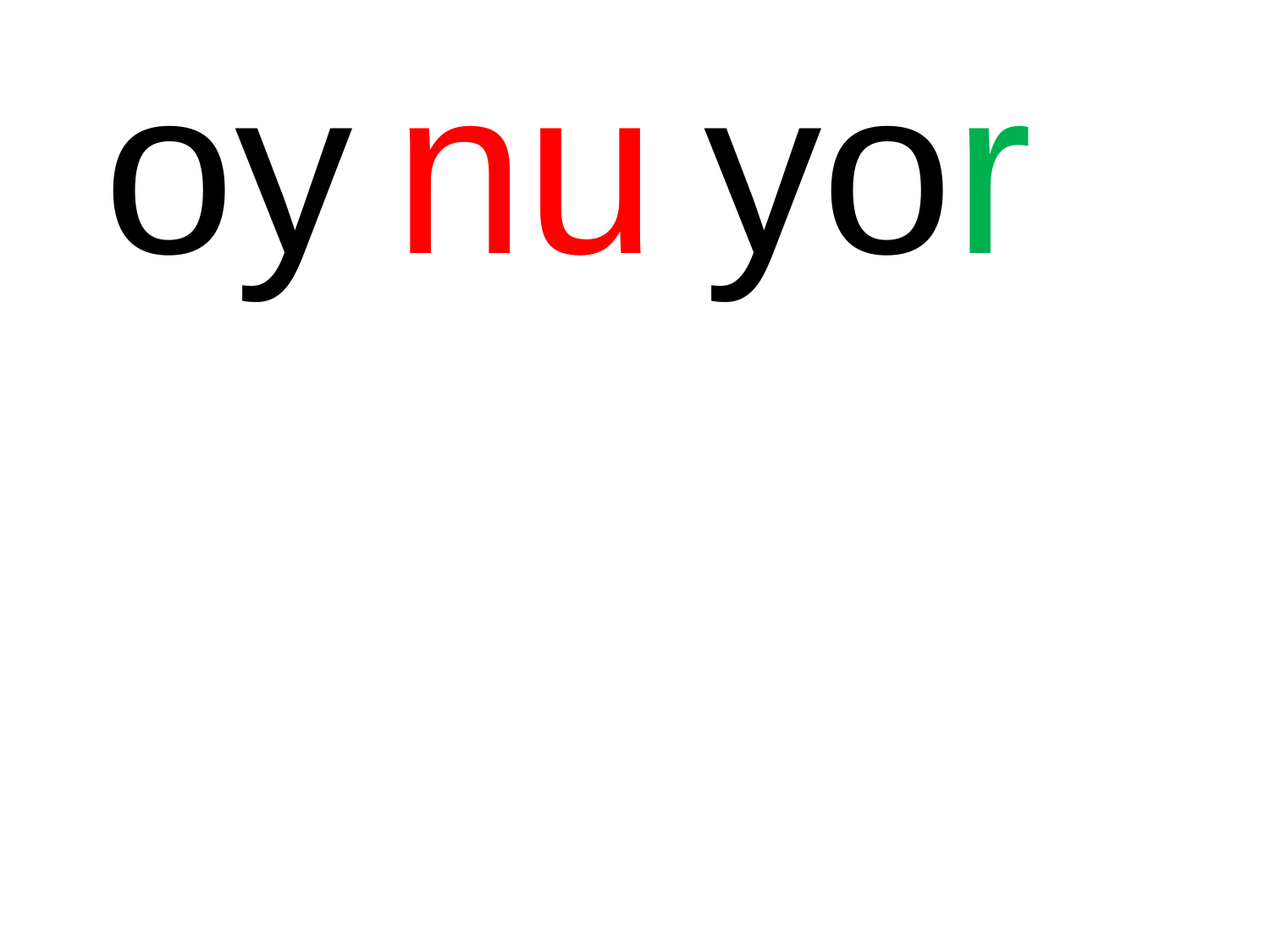

| oy |
| --- |
| nu |
| --- |
| yor |
| --- |